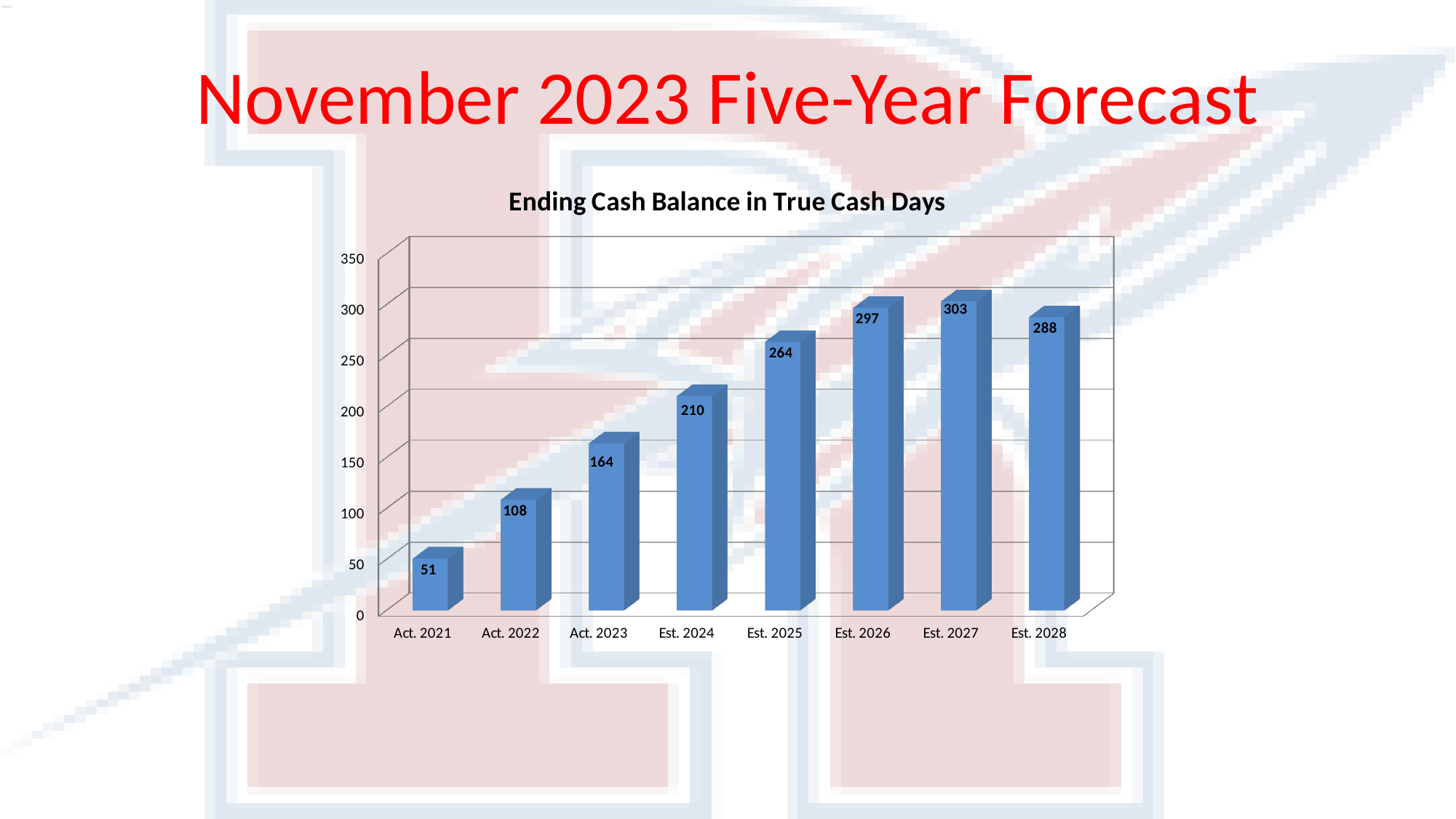

# November 2023 Five-Year Forecast

[unsupported chart]